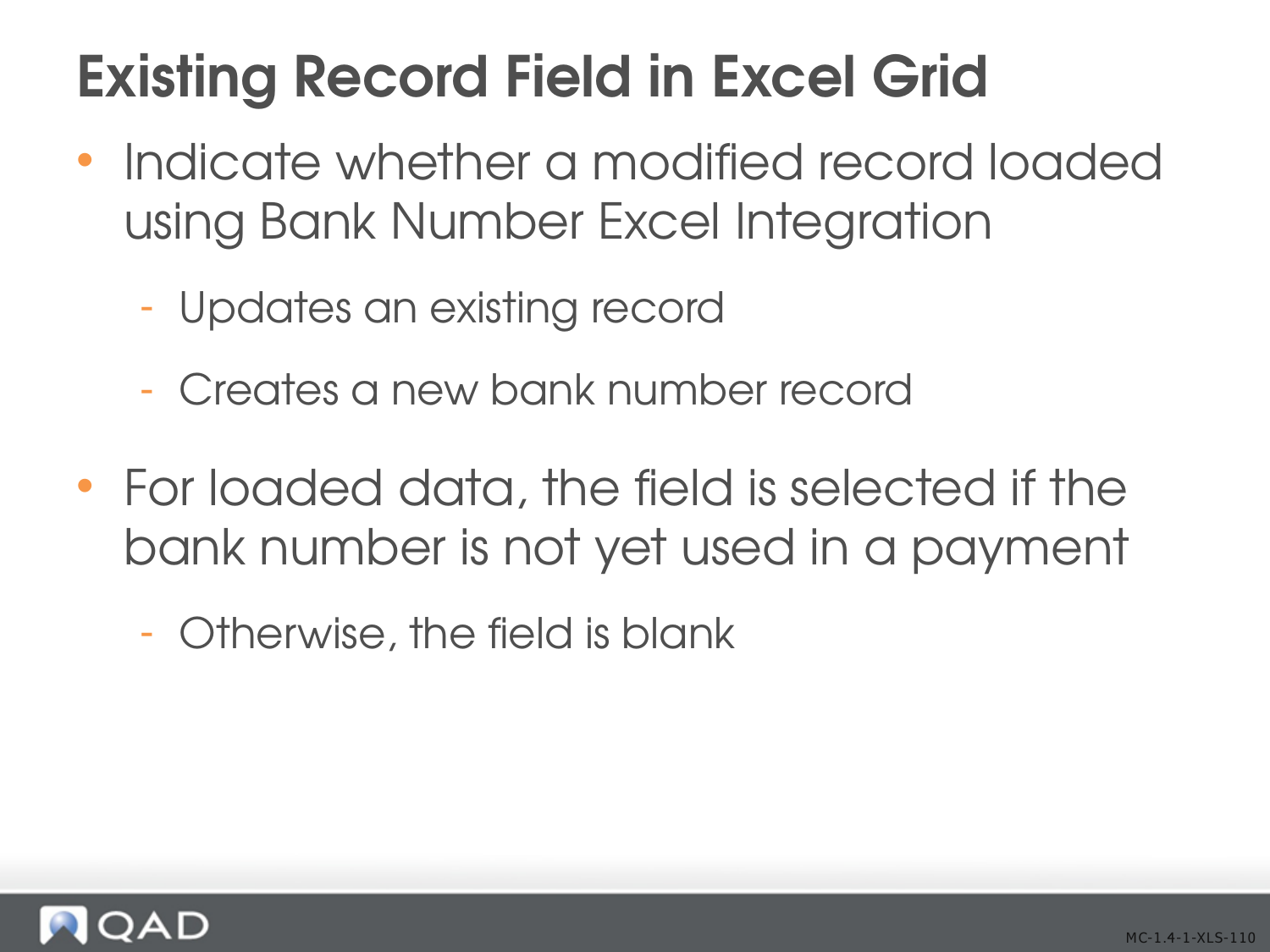

# Existing Record Field in Excel Grid
Indicate whether a modified record loaded using Bank Number Excel Integration
Updates an existing record
Creates a new bank number record
For loaded data, the field is selected if the bank number is not yet used in a payment
Otherwise, the field is blank

MC-1.4-1-XLS-110